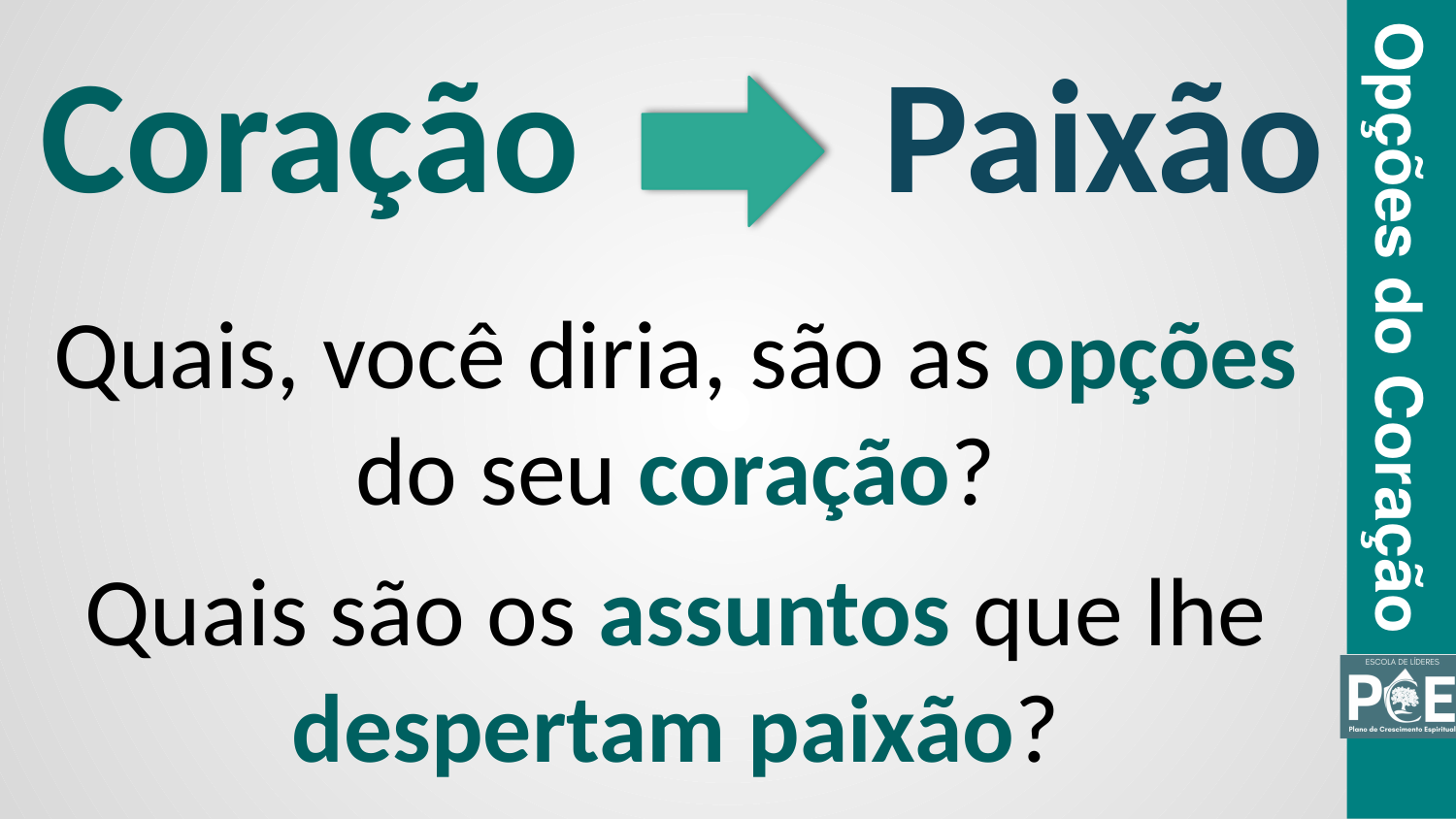

Coração
Paixão

Quais, você diria, são as opções do seu coração?
Quais são os assuntos que lhe despertam paixão?
Opções do Coração